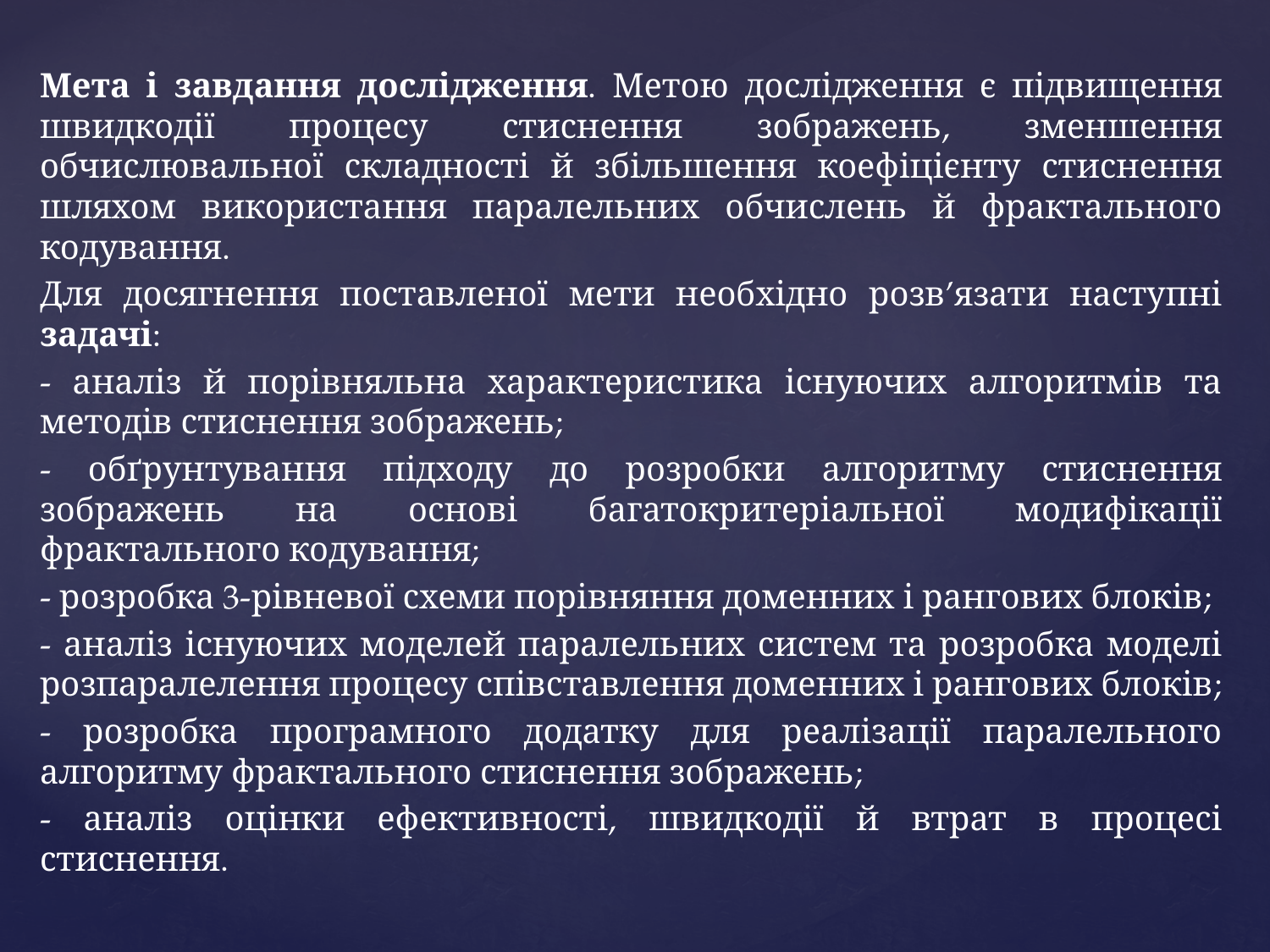

Мета і завдання дослідження. Метою дослідження є підвищення швидкодії процесу стиснення зображень, зменшення обчислювальної складності й збільшення коефіцієнту стиснення шляхом використання паралельних обчислень й фрактального кодування.
	Для досягнення поставленої мети необхідно розв’язати наступні задачі:
- аналіз й порівняльна характеристика існуючих алгоритмів та методів стиснення зображень;
- обґрунтування підходу до розробки алгоритму стиснення зображень на основі багатокритеріальної модифікації фрактального кодування;
- розробка 3-рівневої схеми порівняння доменних і рангових блоків;
- аналіз існуючих моделей паралельних систем та розробка моделі розпаралелення процесу співставлення доменних і рангових блоків;
- розробка програмного додатку для реалізації паралельного алгоритму фрактального стиснення зображень;
- аналіз оцінки ефективності, швидкодії й втрат в процесі стиснення.